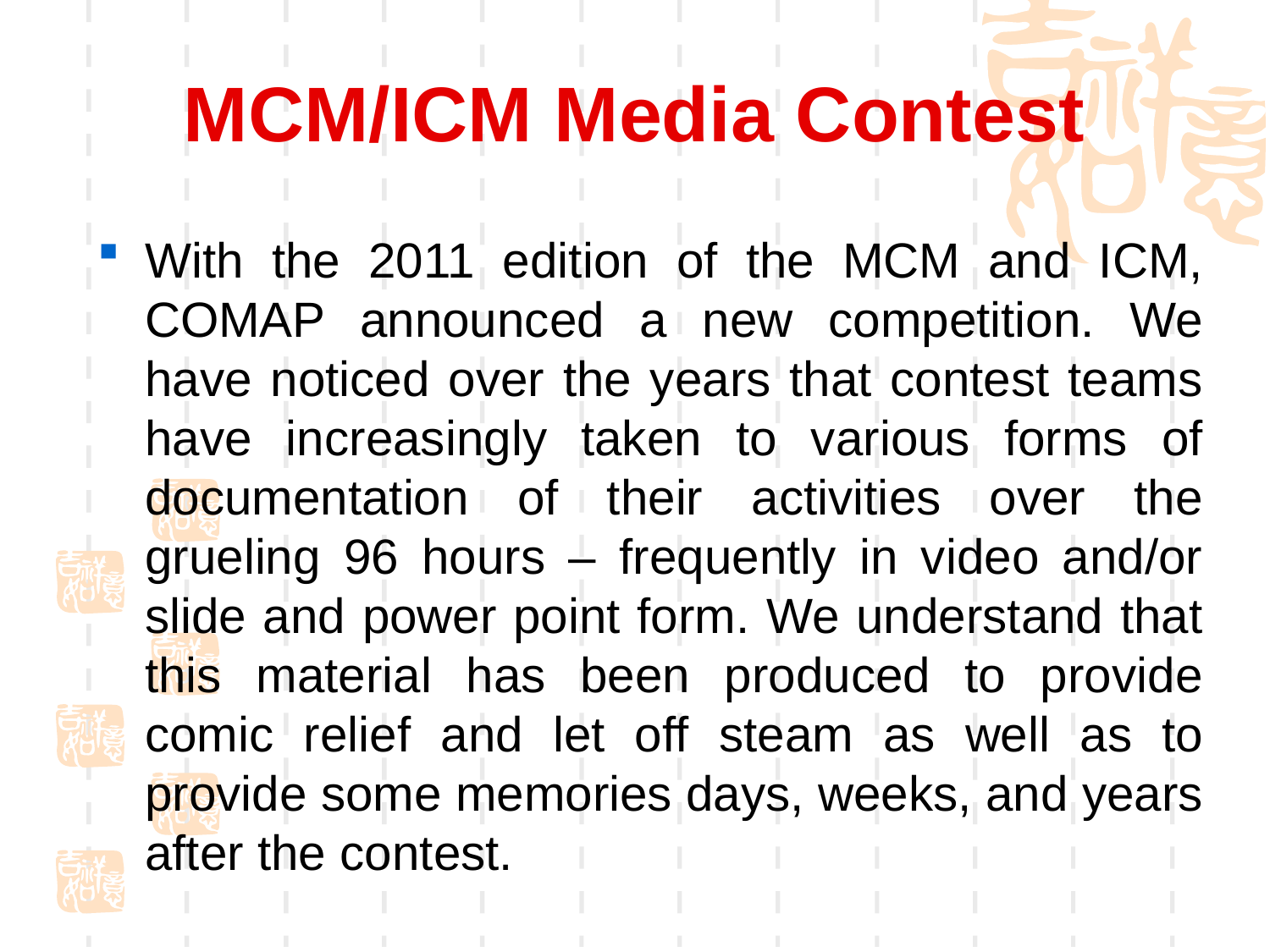

# MCM/ICM Media Contest
With the 2011 edition of the MCM and ICM, COMAP announced a new competition. We have noticed over the years that contest teams have increasingly taken to various forms of documentation of their activities over the grueling 96 hours – frequently in video and/or slide and power point form. We understand that this material has been produced to provide comic relief and let off steam as well as to provide some memories days, weeks, and years after the contest.